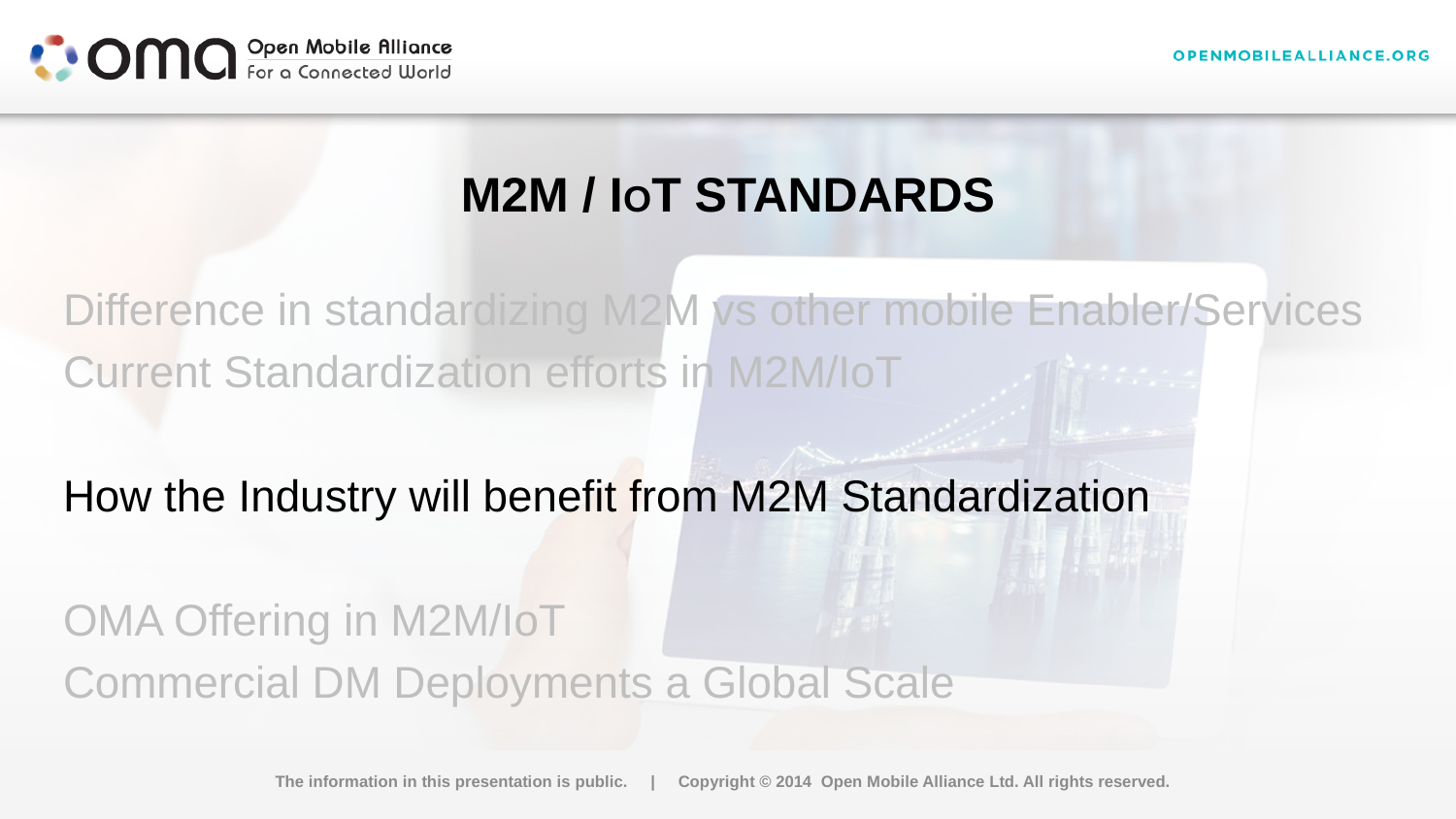

# M2M / IOT Standards
Difference in standardizing M2M vs other mobile Enabler/Services
Current Standardization efforts in M2M/IoT

How the Industry will benefit from M2M Standardization

OMA Offering in M2M/IoT
Commercial DM Deployments a Global Scale

The information in this presentation is public.     |     Copyright © 2014  Open Mobile Alliance Ltd. All rights reserved.